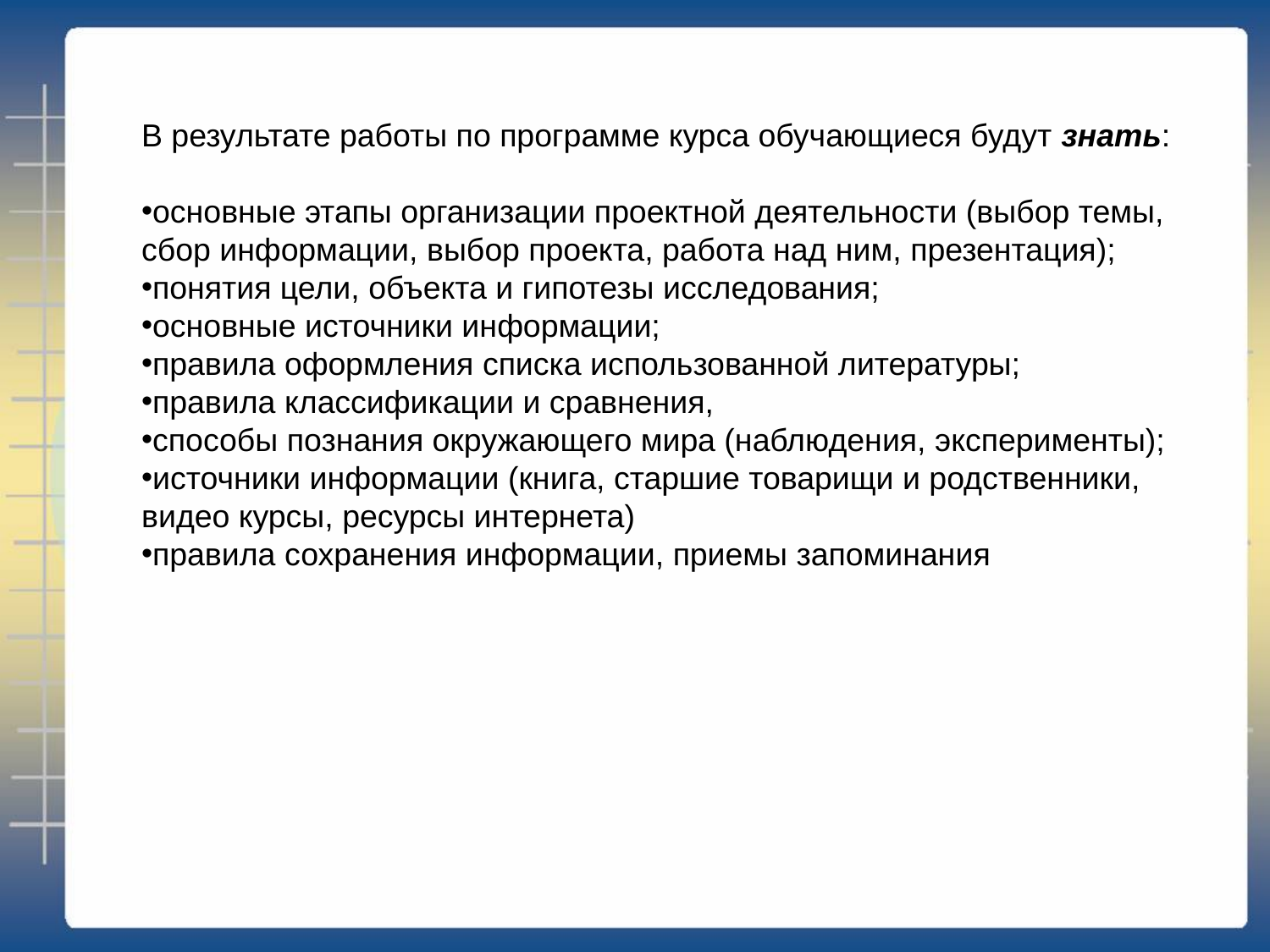

В результате работы по программе курса обучающиеся будут знать:

основные этапы организации проектной деятельности (выбор темы, сбор информации, выбор проекта, работа над ним, презентация);
понятия цели, объекта и гипотезы исследования;
основные источники информации;
правила оформления списка использованной литературы;
правила классификации и сравнения,
способы познания окружающего мира (наблюдения, эксперименты);
источники информации (книга, старшие товарищи и родственники, видео курсы, ресурсы интернета)
правила сохранения информации, приемы запоминания